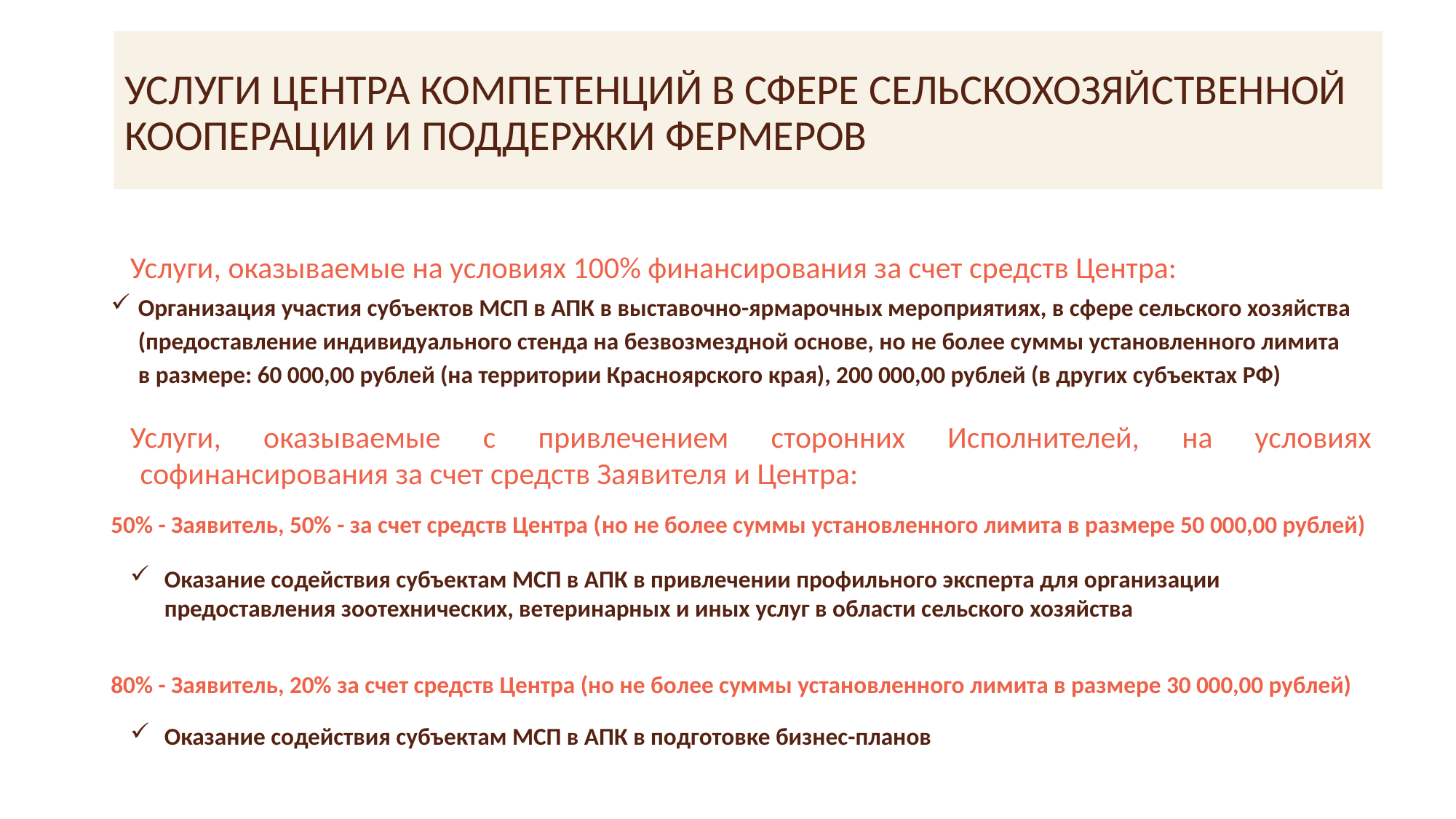

# УСЛУГИ ЦЕНТРА КОМПЕТЕНЦИЙ В СФЕРЕ СЕЛЬСКОХОЗЯЙСТВЕННОЙ КООПЕРАЦИИ И ПОДДЕРЖКИ ФЕРМЕРОВ

Услуги, оказываемые на условиях 100% финансирования за счет средств Центра:
Организация участия субъектов МСП в АПК в выставочно-ярмарочных мероприятиях, в сфере сельского хозяйства (предоставление индивидуального стенда на безвозмездной основе, но не более суммы установленного лимита
в размере: 60 000,00 рублей (на территории Красноярского края), 200 000,00 рублей (в других субъектах РФ)

Услуги, оказываемые с привлечением сторонних Исполнителей, на условиях софинансирования за счет средств Заявителя и Центра:

50% - Заявитель, 50% - за счет средств Центра (но не более суммы установленного лимита в размере 50 000,00 рублей)

Оказание содействия субъектам МСП в АПК в привлечении профильного эксперта для организации предоставления зоотехнических, ветеринарных и иных услуг в области сельского хозяйства

80% - Заявитель, 20% за счет средств Центра (но не более суммы установленного лимита в размере 30 000,00 рублей)

Оказание содействия субъектам МСП в АПК в подготовке бизнес-планов